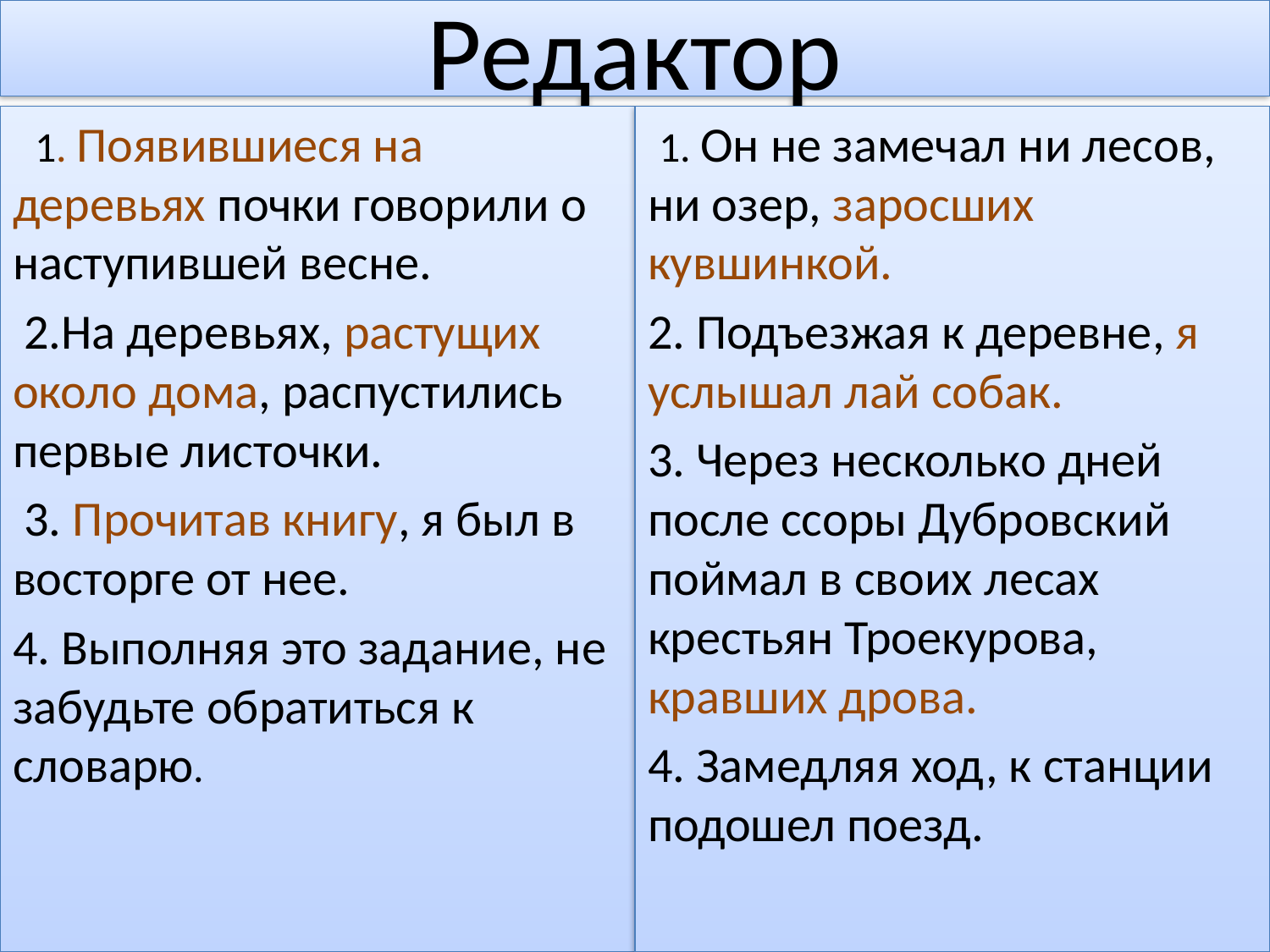

# Редактор
  1. Появившиеся на деревьях почки говорили о наступившей весне.
 2.На деревьях, растущих около дома, распустились первые листочки.
 3. Прочитав книгу, я был в восторге от нее.
4. Выполняя это задание, не забудьте обратиться к словарю.
 1. Он не замечал ни лесов, ни озер, заросших кувшинкой.
2. Подъезжая к деревне, я услышал лай собак.
3. Через несколько дней после ссоры Дубровский поймал в своих лесах крестьян Троекурова, кравших дрова.
4. Замедляя ход, к станции подошел поезд.